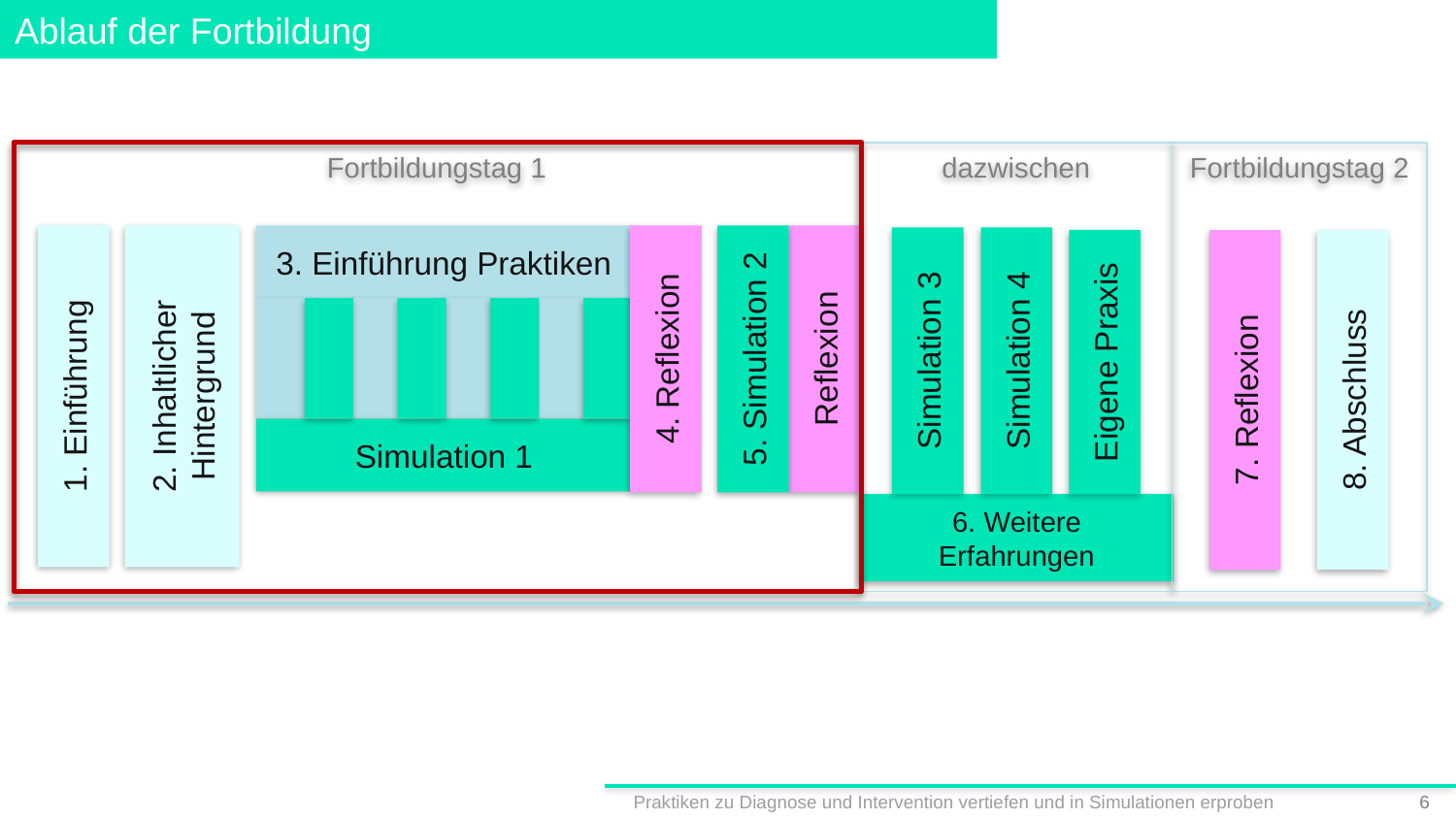

# Ablauf der Fortbildung

Fortbildungstag 1

dazwischen
Fortbildungstag 2
1. Einführung
2. Inhaltlicher Hintergrund
3. Einführung Praktiken

4. Reflexion
5. Simulation 2
Reflexion
Simulation 3
Simulation 4
7. Reflexion
8. Abschluss
Eigene Praxis

Simulation 1
6. Weitere Erfahrungen
Praktiken zu Diagnose und Intervention vertiefen und in Simulationen erproben
6